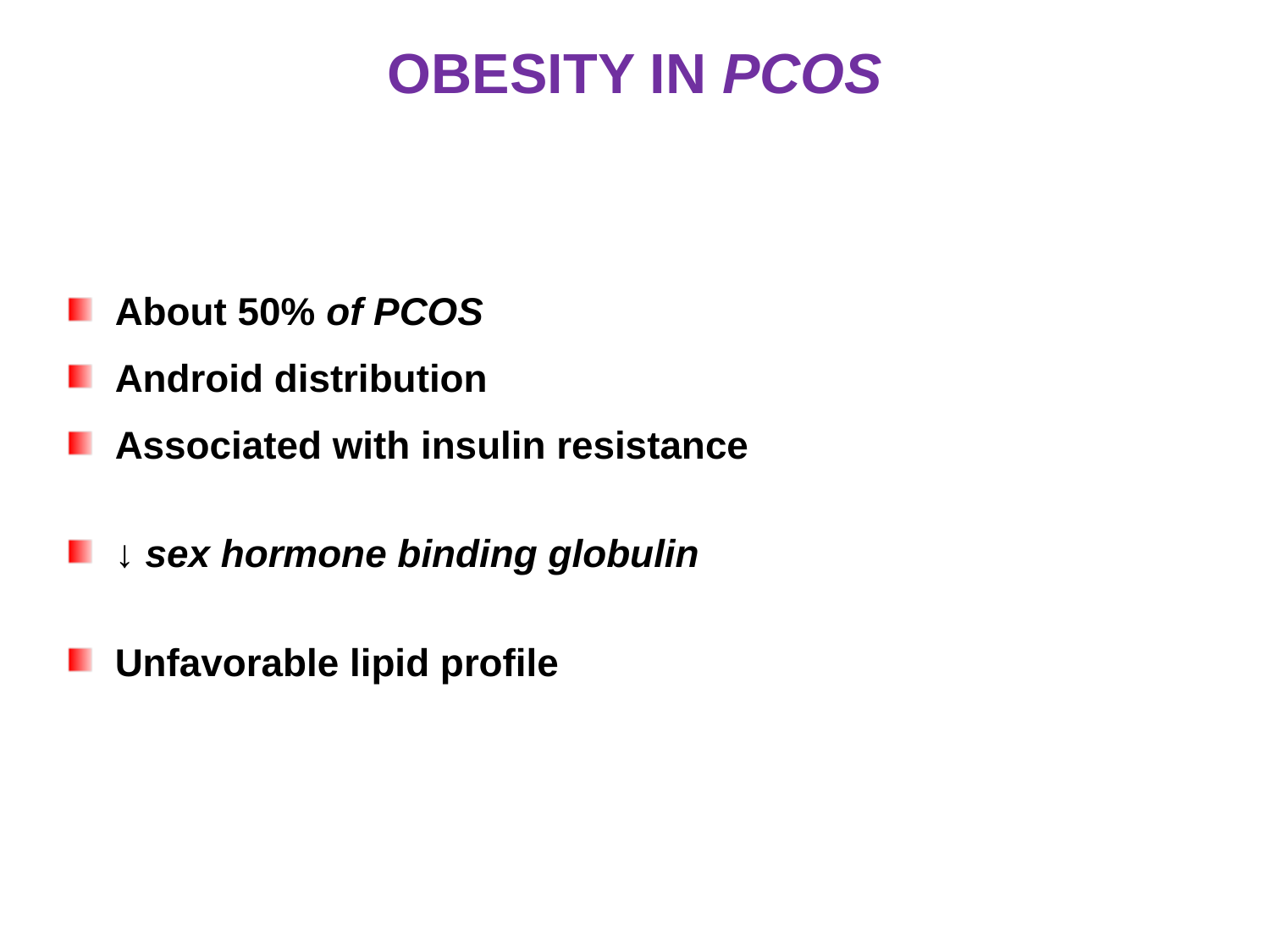

# OBESITY IN PCOS

About 50% of PCOS

Android distribution

Associated with insulin resistance

↓ sex hormone binding globulin

Unfavorable lipid profile